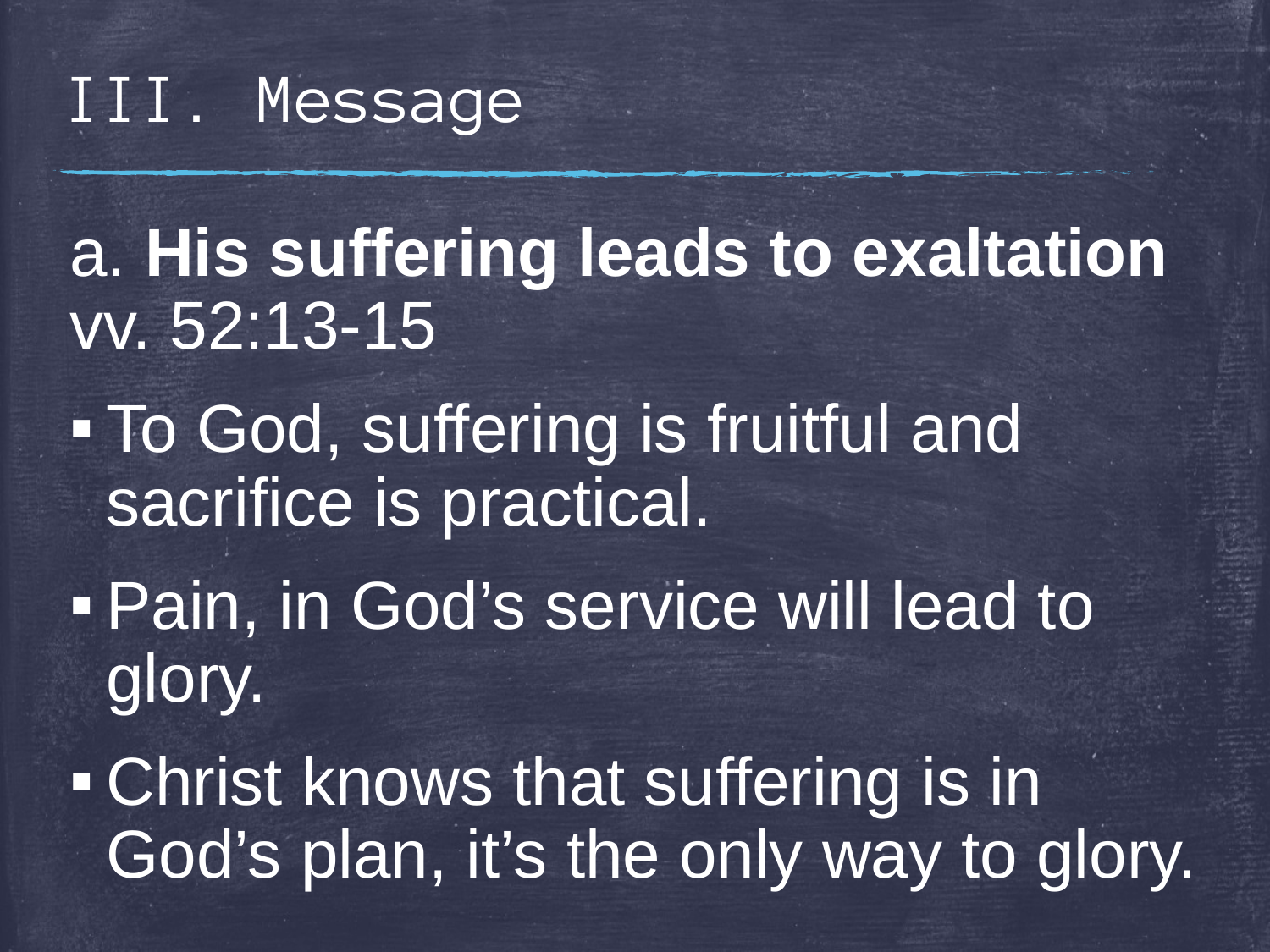

# III. Message
a. His suffering leads to exaltation vv. 52:13-15
To God, suffering is fruitful and sacrifice is practical.
Pain, in God’s service will lead to glory.
Christ knows that suffering is in God’s plan, it’s the only way to glory.